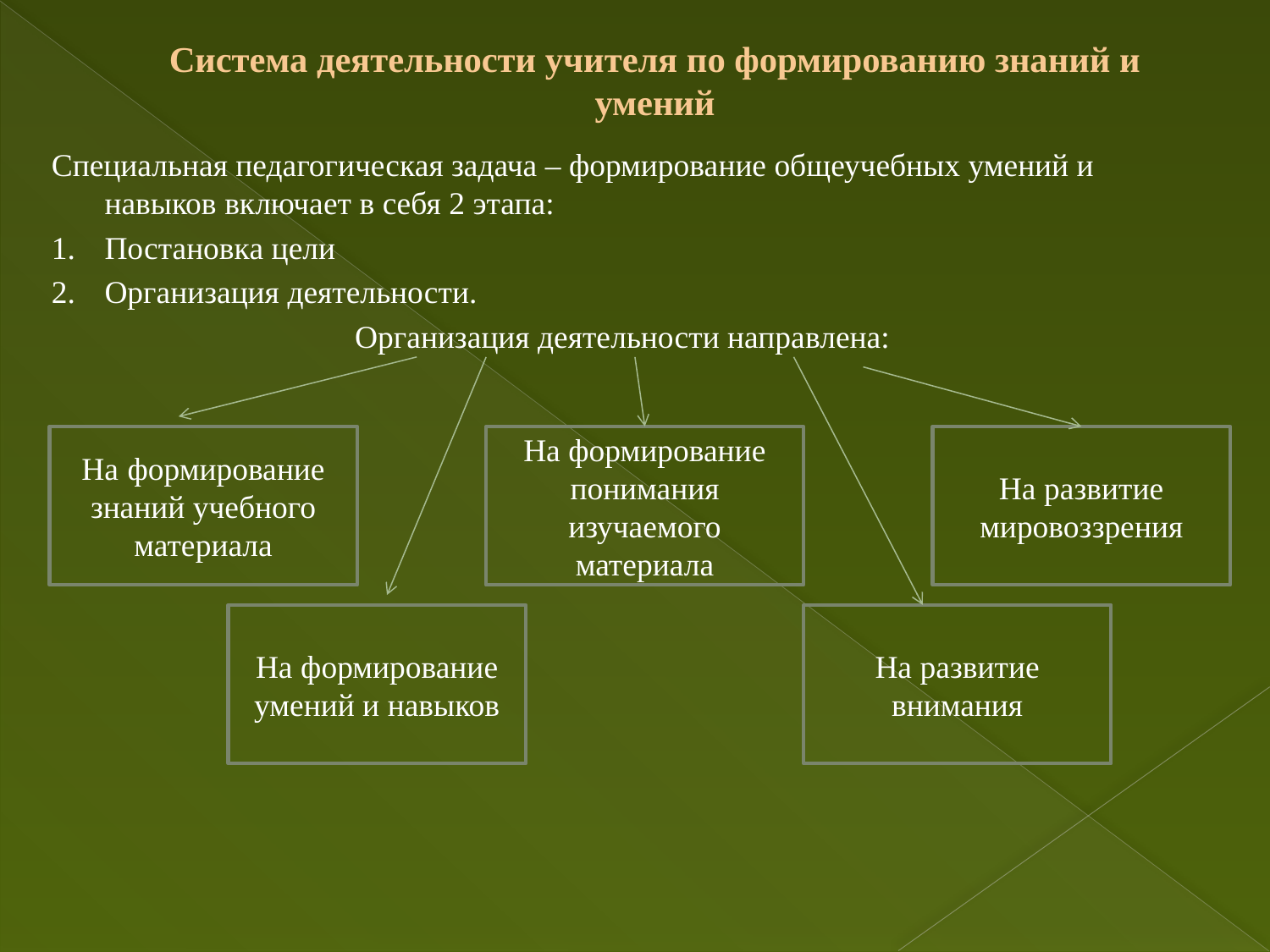

# Система деятельности учителя по формированию знаний и умений

Специальная педагогическая задача – формирование общеучебных умений и навыков включает в себя 2 этапа:
Постановка цели
Организация деятельности.
Организация деятельности направлена:

На формирование знаний учебного материала
На формирование понимания изучаемого материала
На развитие мировоззрения
На формирование умений и навыков
На развитие внимания